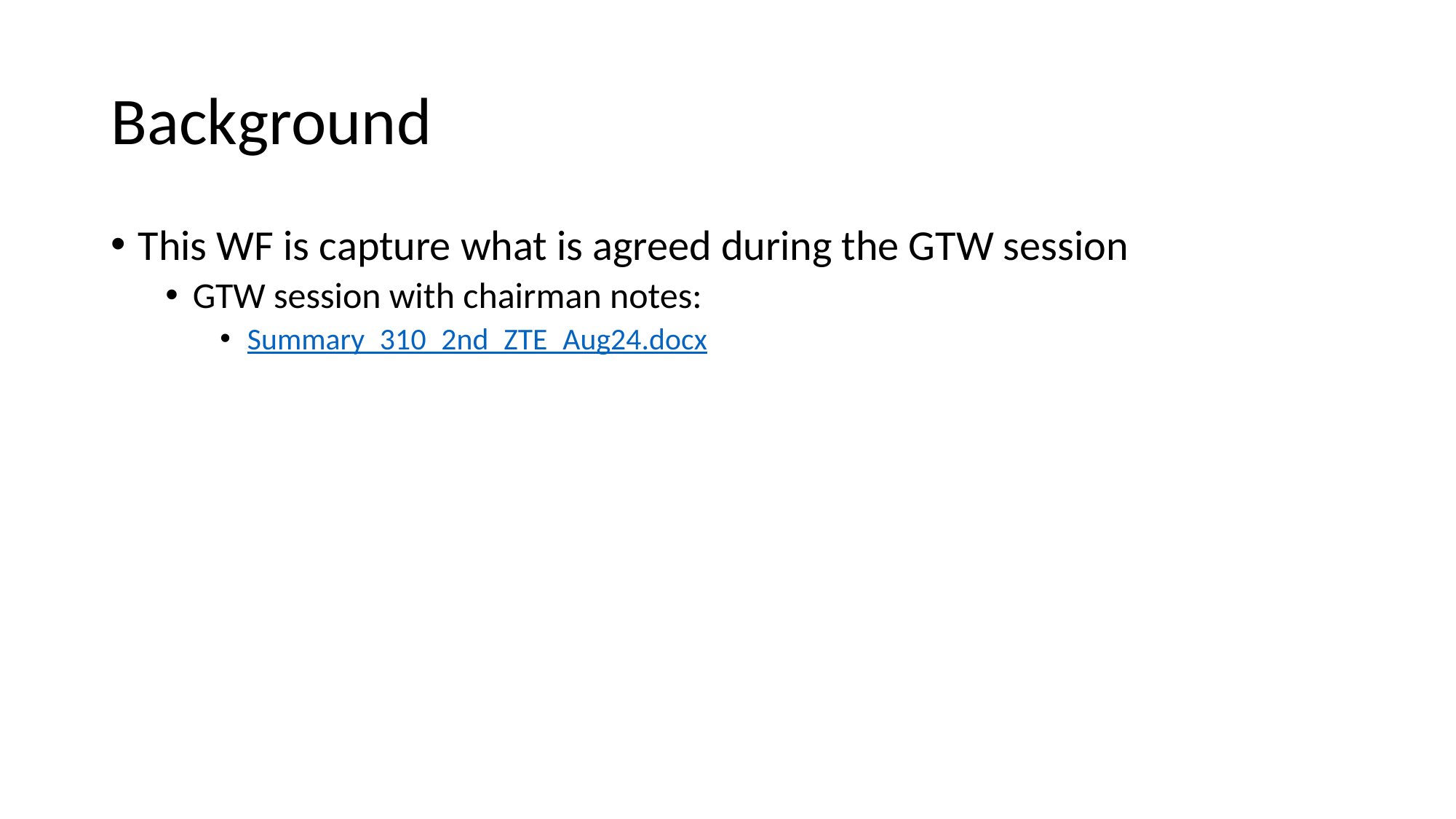

# Background
This WF is capture what is agreed during the GTW session
GTW session with chairman notes:
Summary_310_2nd_ZTE_Aug24.docx